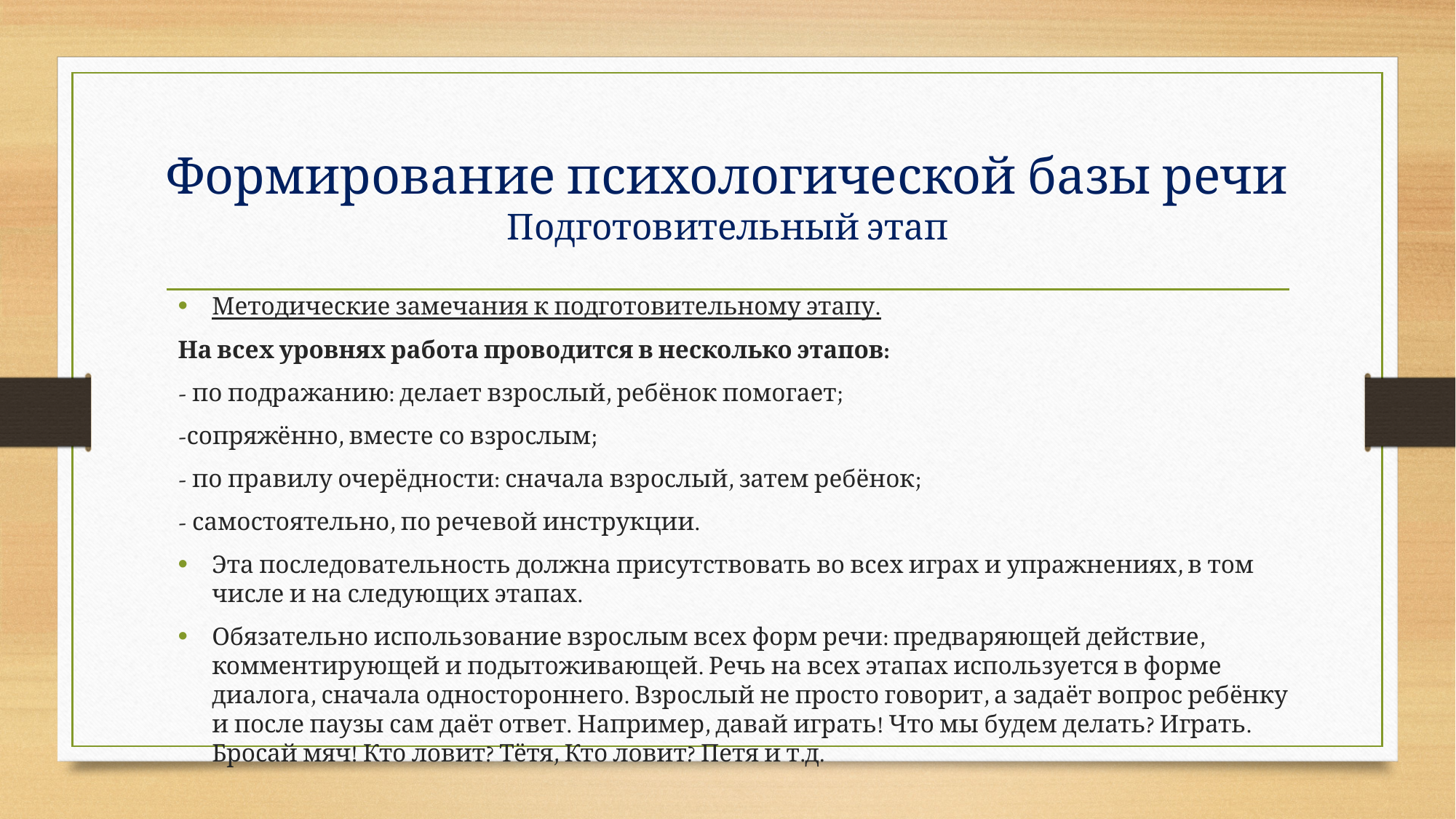

# Формирование психологической базы речи Подготовительный этап
Методические замечания к подготовительному этапу.
На всех уровнях работа проводится в несколько этапов:
- по подражанию: делает взрослый, ребёнок помогает;
-сопряжённо, вместе со взрослым;
- по правилу очерёдности: сначала взрослый, затем ребёнок;
- самостоятельно, по речевой инструкции.
Эта последовательность должна присутствовать во всех играх и упражнениях, в том числе и на следующих этапах.
Обязательно использование взрослым всех форм речи: предваряющей действие, комментирующей и подытоживающей. Речь на всех этапах используется в форме диалога, сначала одностороннего. Взрослый не просто говорит, а задаёт вопрос ребёнку и после паузы сам даёт ответ. Например, давай играть! Что мы будем делать? Играть. Бросай мяч! Кто ловит? Тётя, Кто ловит? Петя и т.д.